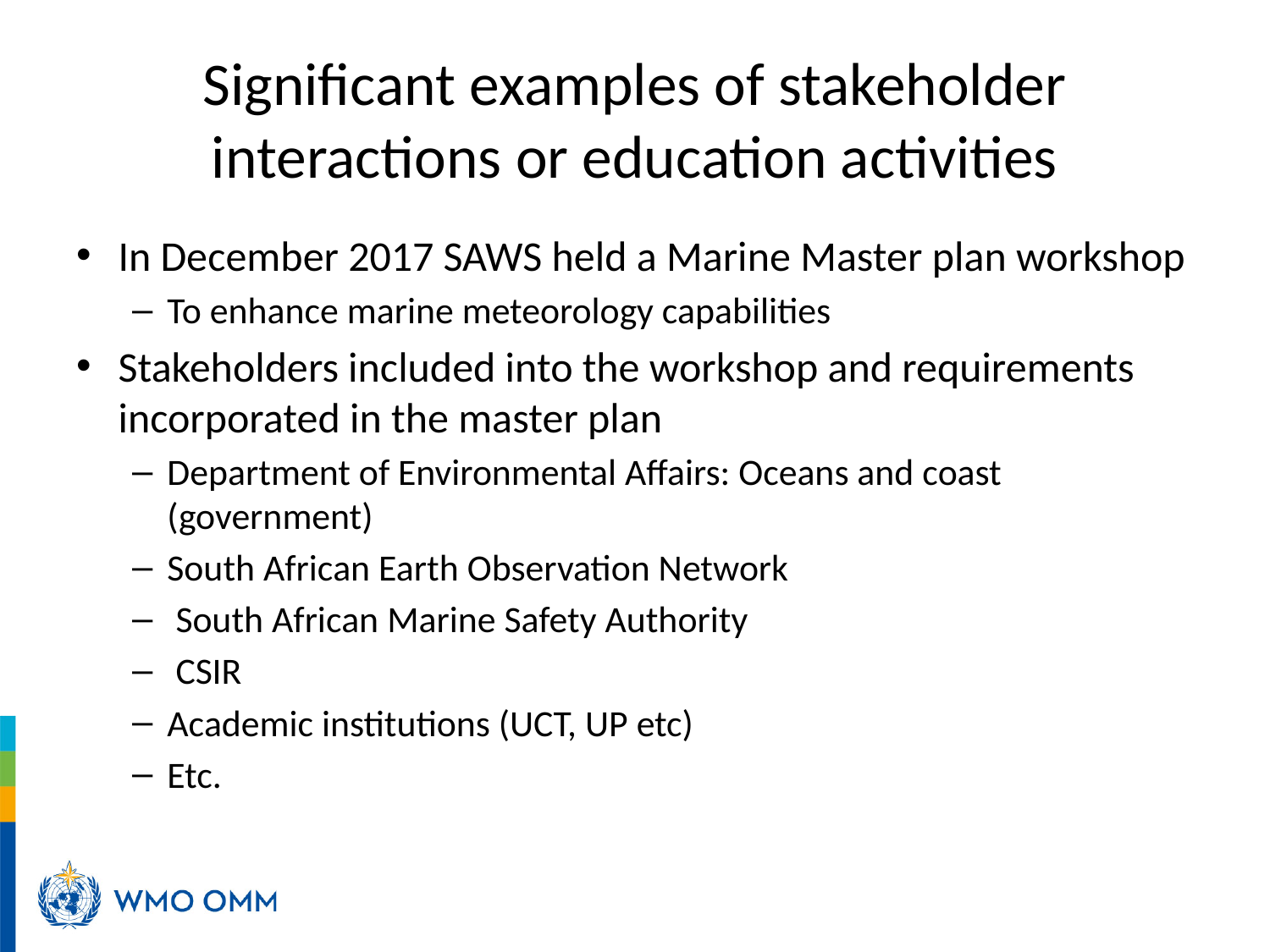

# Significant examples of stakeholder interactions or education activities
In December 2017 SAWS held a Marine Master plan workshop
To enhance marine meteorology capabilities
Stakeholders included into the workshop and requirements incorporated in the master plan
Department of Environmental Affairs: Oceans and coast (government)
South African Earth Observation Network
 South African Marine Safety Authority
 CSIR
Academic institutions (UCT, UP etc)
Etc.